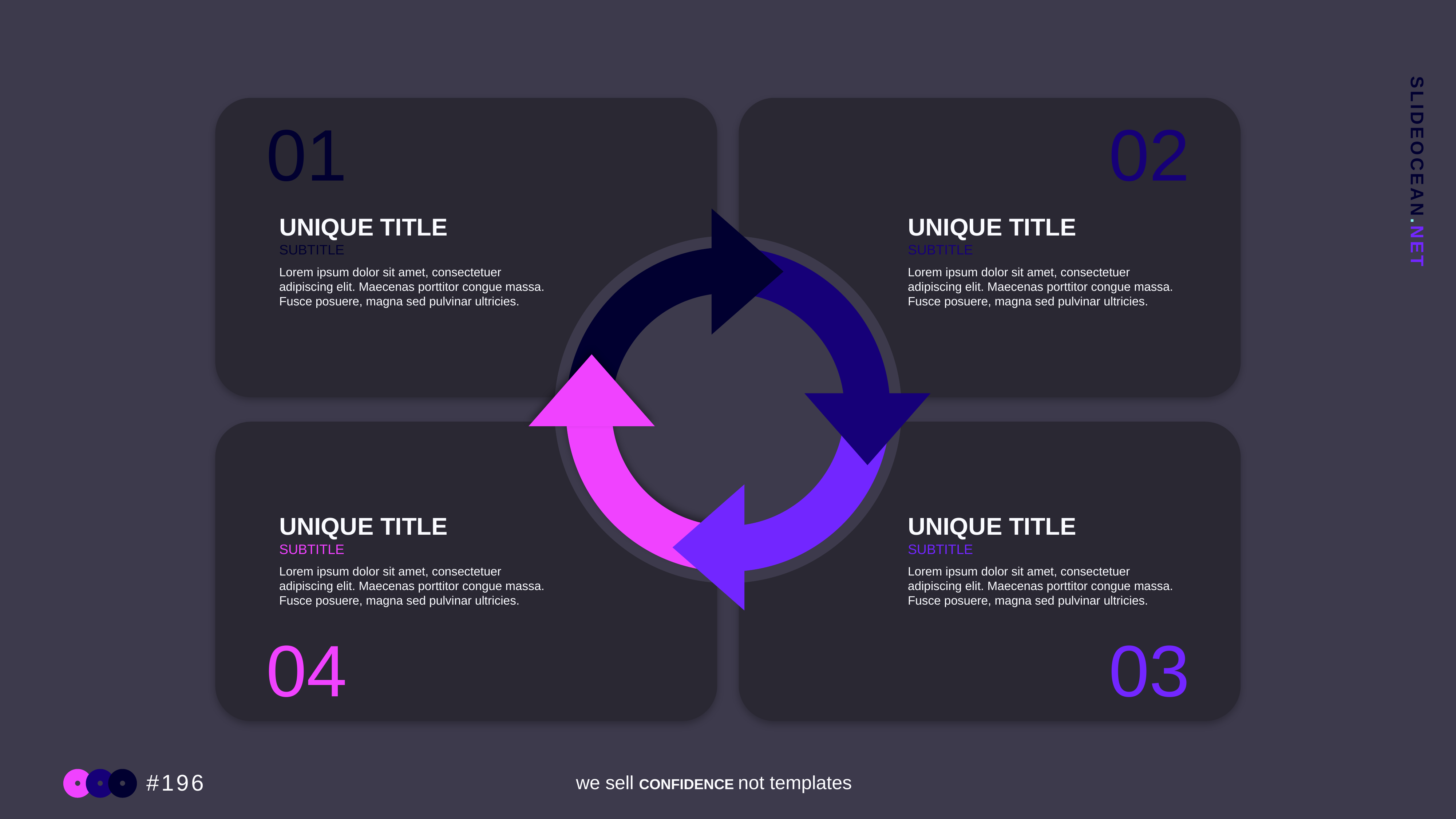

01
02

UNIQUE TITLE
SUBTITLE
Lorem ipsum dolor sit amet, consectetuer adipiscing elit. Maecenas porttitor congue massa. Fusce posuere, magna sed pulvinar ultricies.
UNIQUE TITLE
SUBTITLE
Lorem ipsum dolor sit amet, consectetuer adipiscing elit. Maecenas porttitor congue massa. Fusce posuere, magna sed pulvinar ultricies.

UNIQUE TITLE
SUBTITLE
Lorem ipsum dolor sit amet, consectetuer adipiscing elit. Maecenas porttitor congue massa. Fusce posuere, magna sed pulvinar ultricies.
UNIQUE TITLE
SUBTITLE
Lorem ipsum dolor sit amet, consectetuer adipiscing elit. Maecenas porttitor congue massa. Fusce posuere, magna sed pulvinar ultricies.
04
03
we sell CONFIDENCE not templates
#196